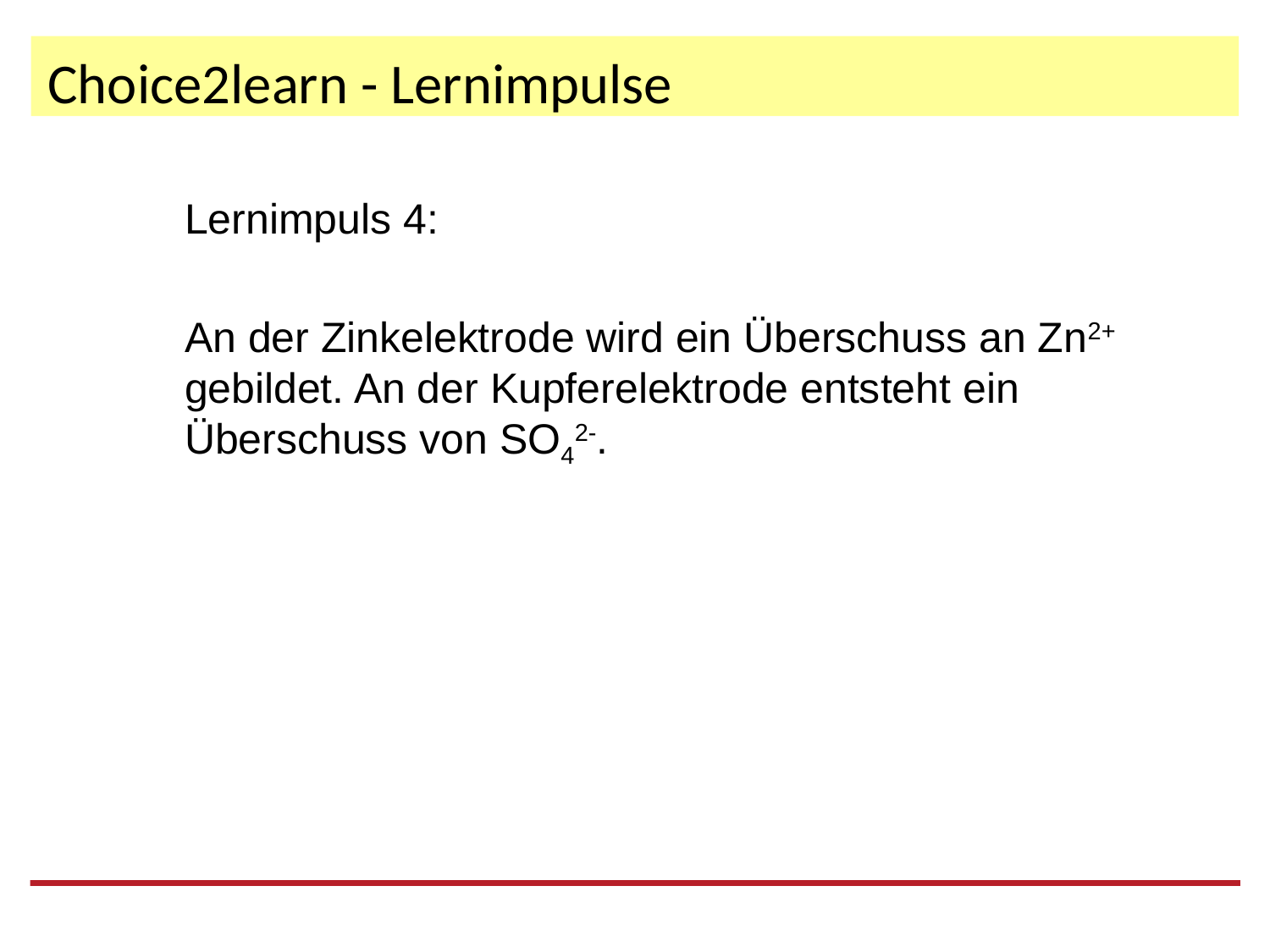

# Choice2learn - Lernimpulse

Lernimpuls 4:

An der Zinkelektrode wird ein Überschuss an Zn2+ gebildet. An der Kupferelektrode entsteht ein Überschuss von SO42-.